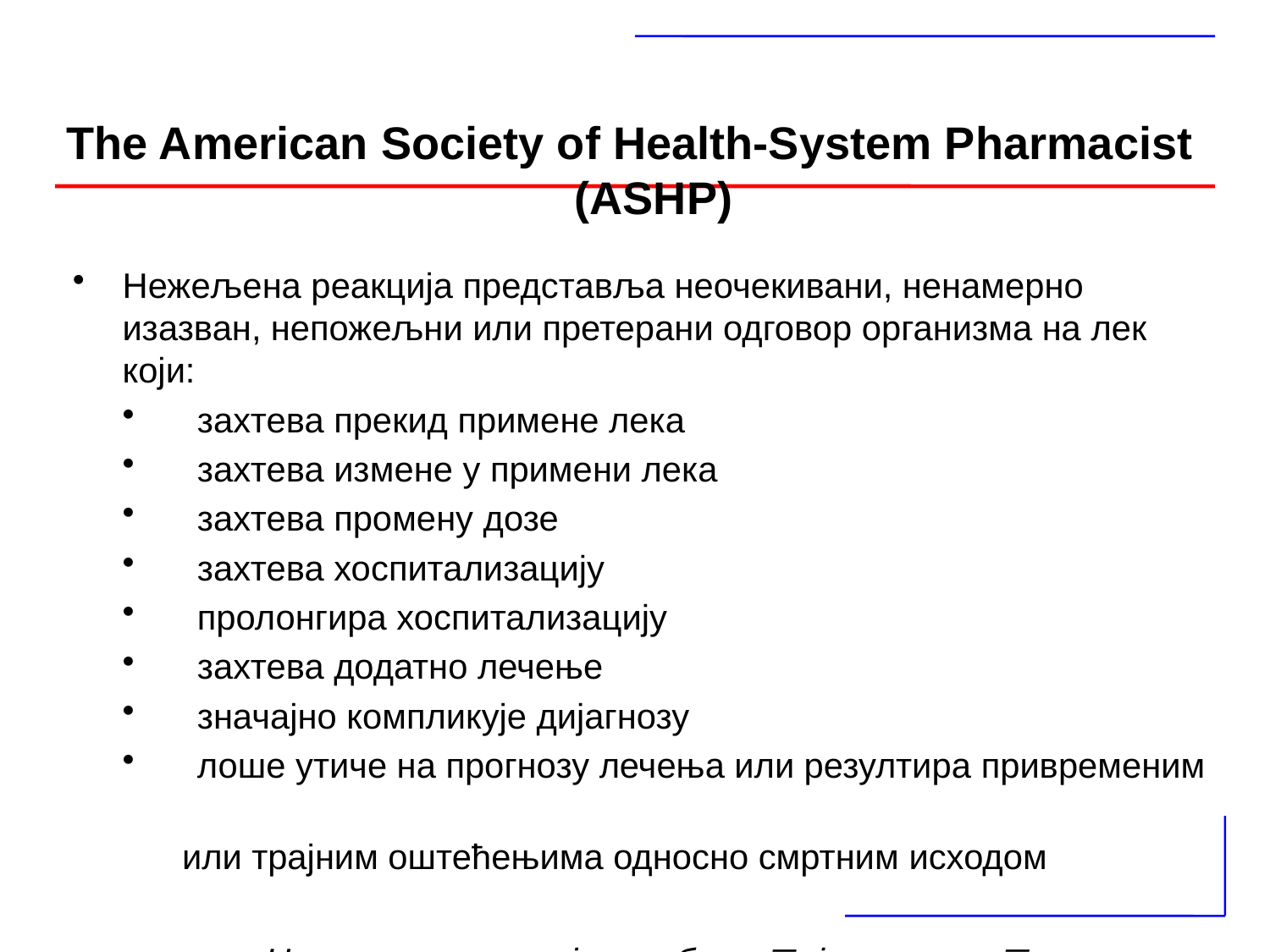

The American Society of Health-System Pharmacist (ASHP)

Нежељена реакција представља неочекивани, ненамерно изазван, непожељни или претерани одговор организма на лек који:
	захтева прекид примене лека
	захтева измене у примени лека
	захтева промену дозе
	захтева хоспитализацију
	пролонгира хоспитализацију
	захтева додатно лечење
	значајно компликује дијагнозу
	лоше утиче на прогнозу лечења или резултира привременим
	 или трајним оштећењима односно смртним исходом

	Нежељене реакције не обухватају зависност од лекова, злоупотребу и тровање лековима.